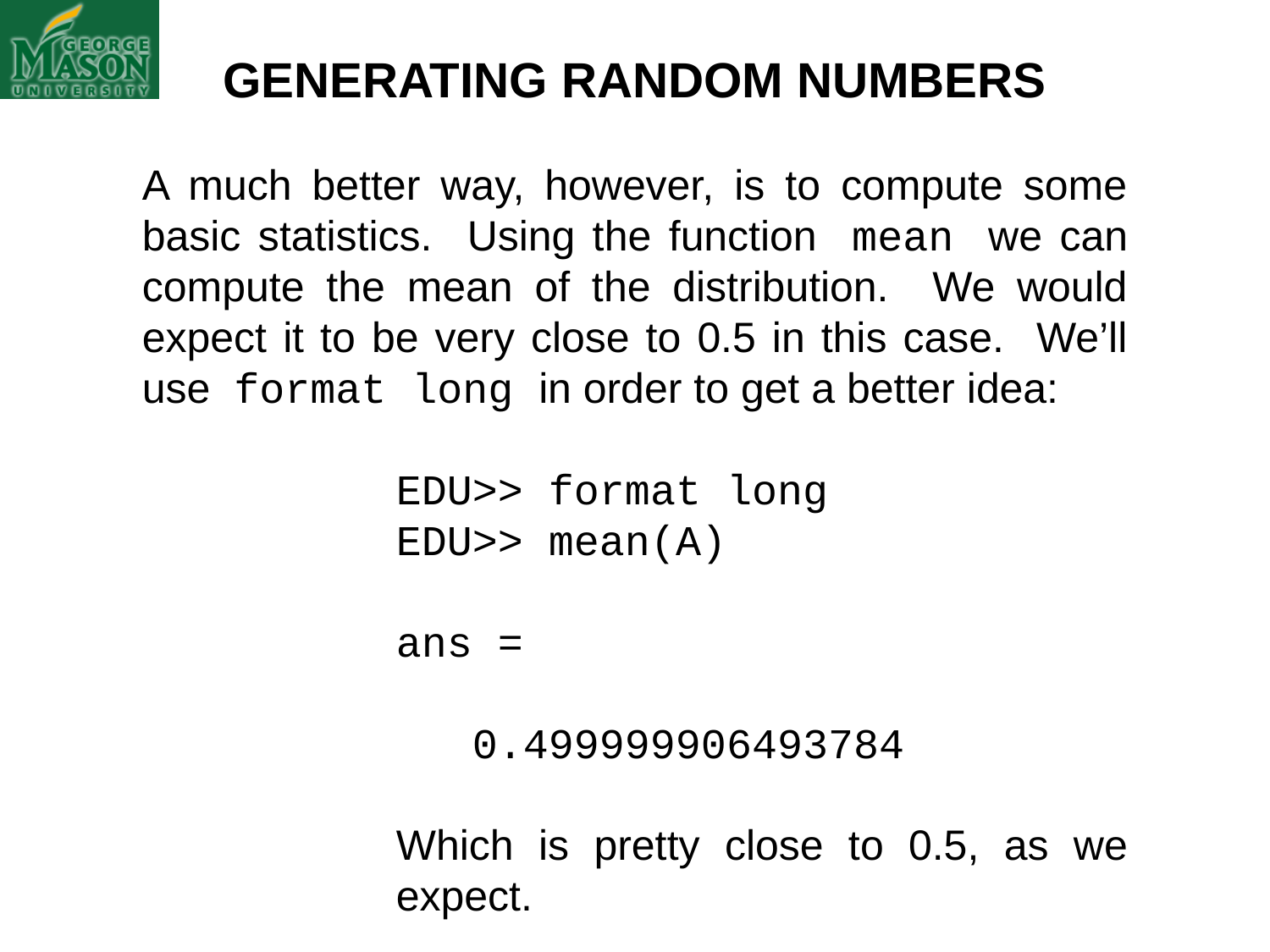

GENERATING RANDOM NUMBERS
A much better way, however, is to compute some basic statistics.  Using the function  mean  we can compute the mean of the distribution.  We would expect it to be very close to 0.5 in this case.  We’ll use  format long in order to get a better idea:

EDU>> format long
EDU>> mean(A)

ans =

   0.499999906493784

Which is pretty close to 0.5, as we expect.